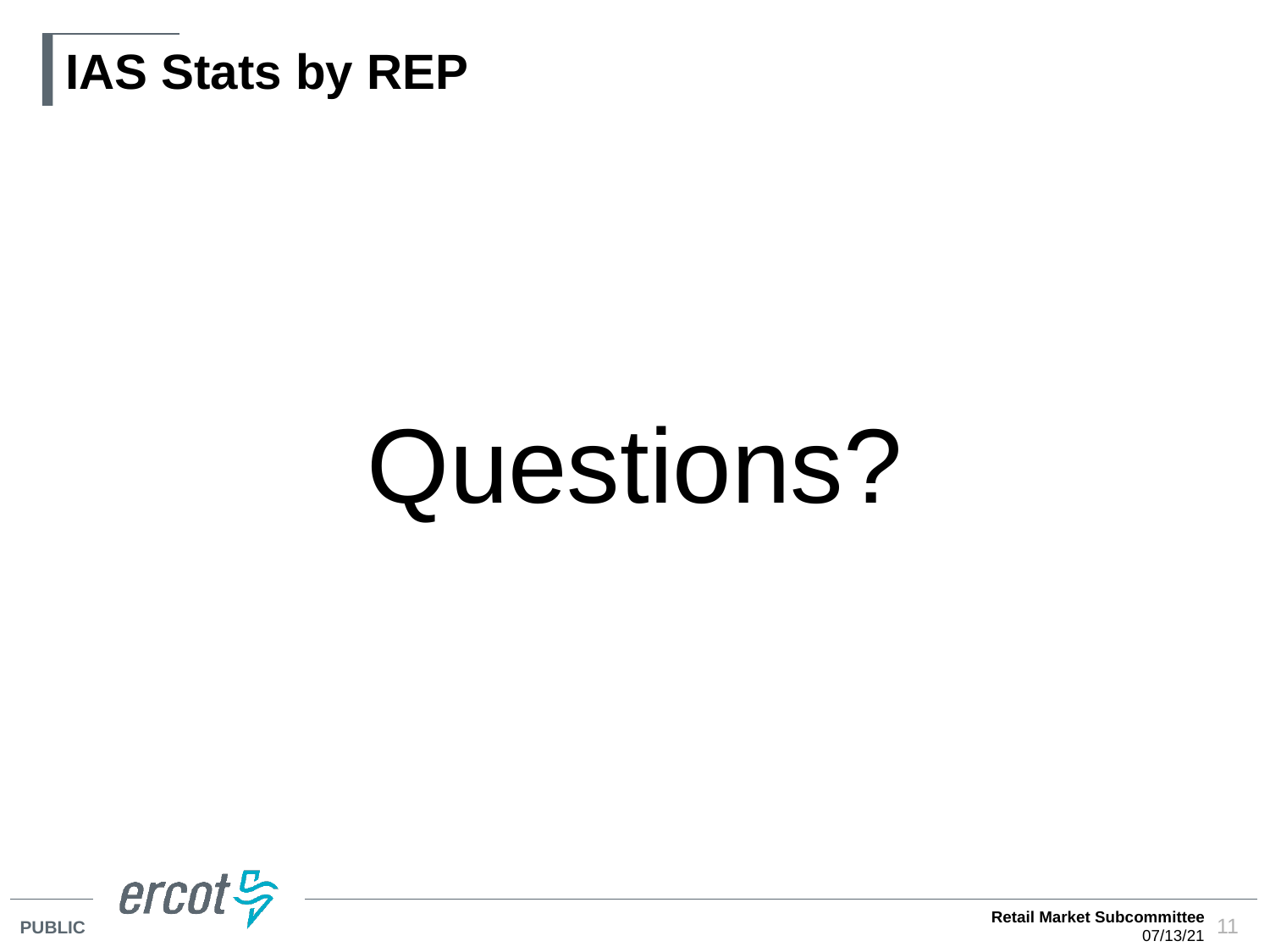

# IAS Stats by REP

Questions?

Retail Market Subcommittee
07/13/21
11